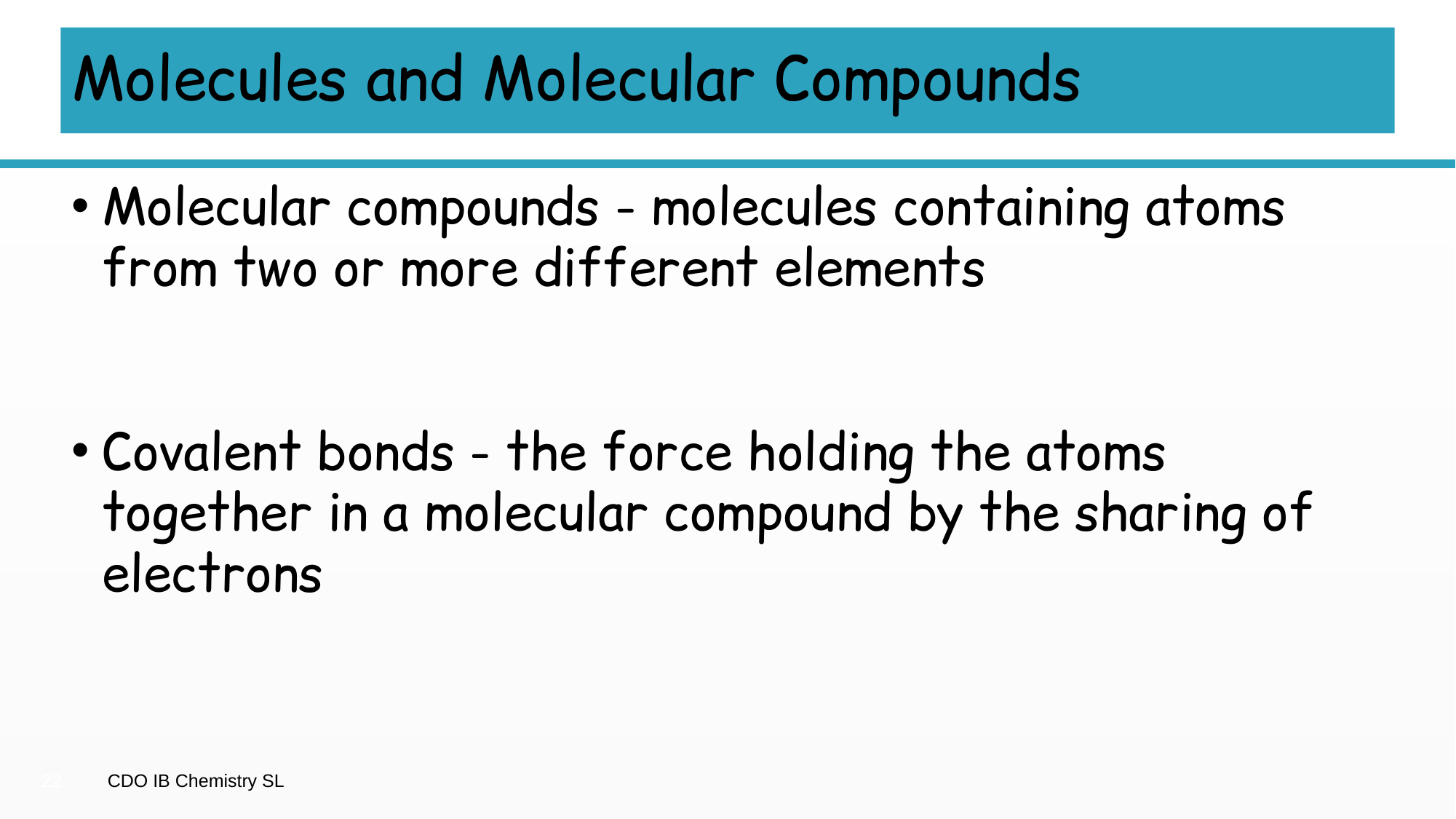

# Molecules and Molecular Compounds
Molecular compounds - molecules containing atoms from two or more different elements

Covalent bonds - the force holding the atoms together in a molecular compound by the sharing of electrons
22
CDO IB Chemistry SL